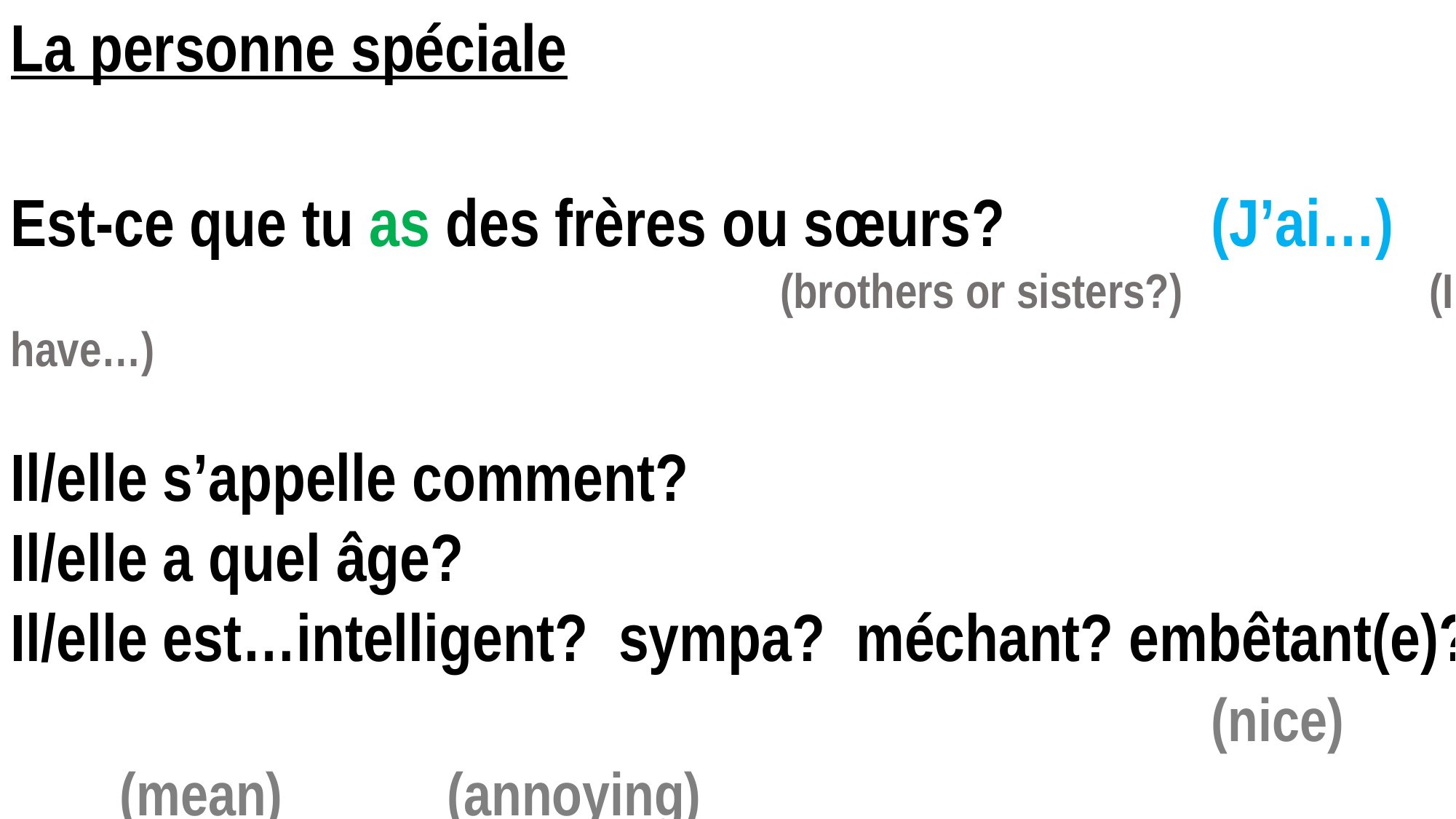

La personne spéciale

Est-ce que tu as des frères ou sœurs?		(J’ai…)
				                              (brothers or sisters?)			(I have…)

Il/elle s’appelle comment?
Il/elle a quel âge?
Il/elle est…intelligent?  sympa?  méchant? embêtant(e)?
											(nice)		(mean)		(annoying)
					sportif/sportive?			créatif/créative?